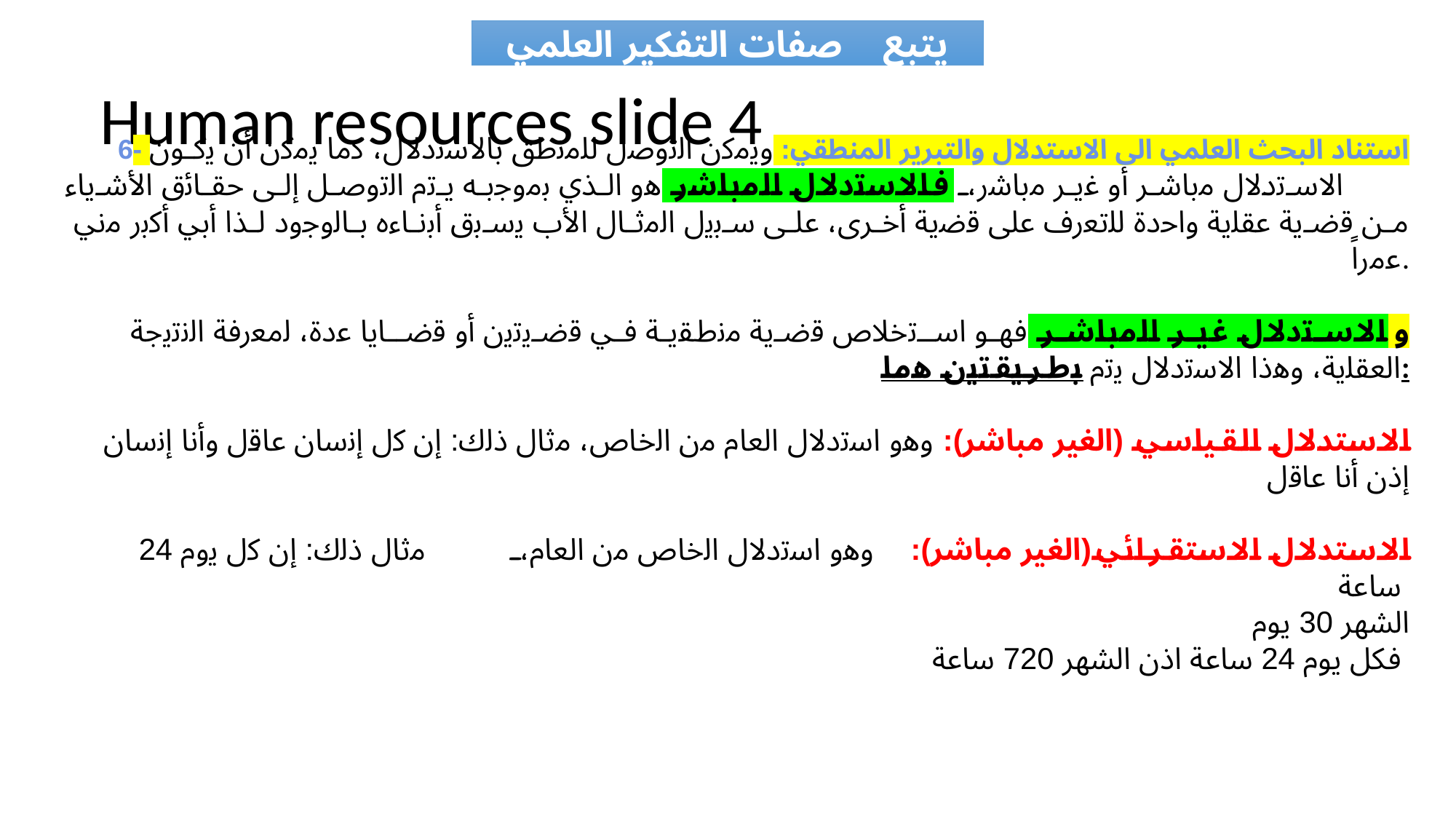

يتبع    صفات التفكير العلمي
# Human resources slide 4

6- استناد البحث العلمي الى الاستدلال والتبرير المنطقي: وﯾﻣﻛن اﻟﺗوﺻل ﻟﻠﻣﻧطق ﺑﺎﻻﺳﺗدﻻل، ﻛﻣﺎ ﯾﻣﻛن أن ﯾﻛـون اﻻﺳـﺗدﻻل ﻣﺑﺎﺷـر أو ﻏﯾـر ﻣﺑﺎﺷر، ﻓﺎﻻﺳﺗدﻻل اﻟﻣﺑﺎﺷر ﻫو اﻟـذي ﺑﻣوﺟﺑـﻪ ﯾـﺗم اﻟﺗوﺻـل إﻟـﻰ ﺣﻘـﺎﺋق اﻷﺷـﯾﺎء ﻣـن ﻗﺿـﯾﺔ ﻋﻘﻠﯾﺔ واﺣدة ﻟﻠﺗﻌرف ﻋﻠﻰ ﻗﺿﯾﺔ أﺧـرى، ﻋﻠـﻰ ﺳـﺑﯾل اﻟﻣﺛـﺎل اﻷب ﯾﺳـﺑق أﺑﻧـﺎءﻩ ﺑـﺎﻟوﺟود ﻟـذا أﺑﻲ أﻛﺑر ﻣﻧﻲ ﻋﻣراً.

و اﻻﺳـﺗدﻻل ﻏﯾـر اﻟﻣﺑﺎﺷـر ﻓﻬـو اﺳــﺗﺧﻼص ﻗﺿـﯾﺔ ﻣﻧطﻘﯾـﺔ ﻓـﻲ ﻗﺿـﯾﺗﯾن أو ﻗﺿــﺎﯾﺎ ﻋدة، ﻟﻣﻌرﻓﺔ اﻟﻧﺗﯾﺟﺔ اﻟﻌﻘﻠﯾﺔ، وﻫذا اﻻﺳﺗدﻻل ﯾﺗم ﺑطرﯾﻘﺗﯾن ﻫﻣﺎ:

     ﺍﻻﺳﺘﺪﻻﻝ ﺍﻟﻘﻴﺎﺳﻲ (الغير مباشر): وﻫو اﺳﺗدﻻل اﻟﻌﺎم ﻣن اﻟﺧﺎص، ﻣﺛﺎل ذﻟك: إن ﻛل إﻧﺳﺎن ﻋﺎﻗل وأﻧﺎ إﻧﺳﺎن إذن أﻧﺎ ﻋﺎﻗل

   ﺍﻻﺳﺘﺪﻻﻝ ﺍﻻﺳﺘﻘﺮﺍﺋﻲ(الغير مباشر): وﻫو اﺳﺗدﻻل اﻟﺧﺎص ﻣن اﻟﻌﺎم،          ﻣﺛﺎل ذﻟك: إن ﻛل ﯾوم 24 ساعة
                                                                                                            الشهر 30 يوم
                                                                                                      فكل يوم 24 ساعة اذن الشهر 720 ساعة